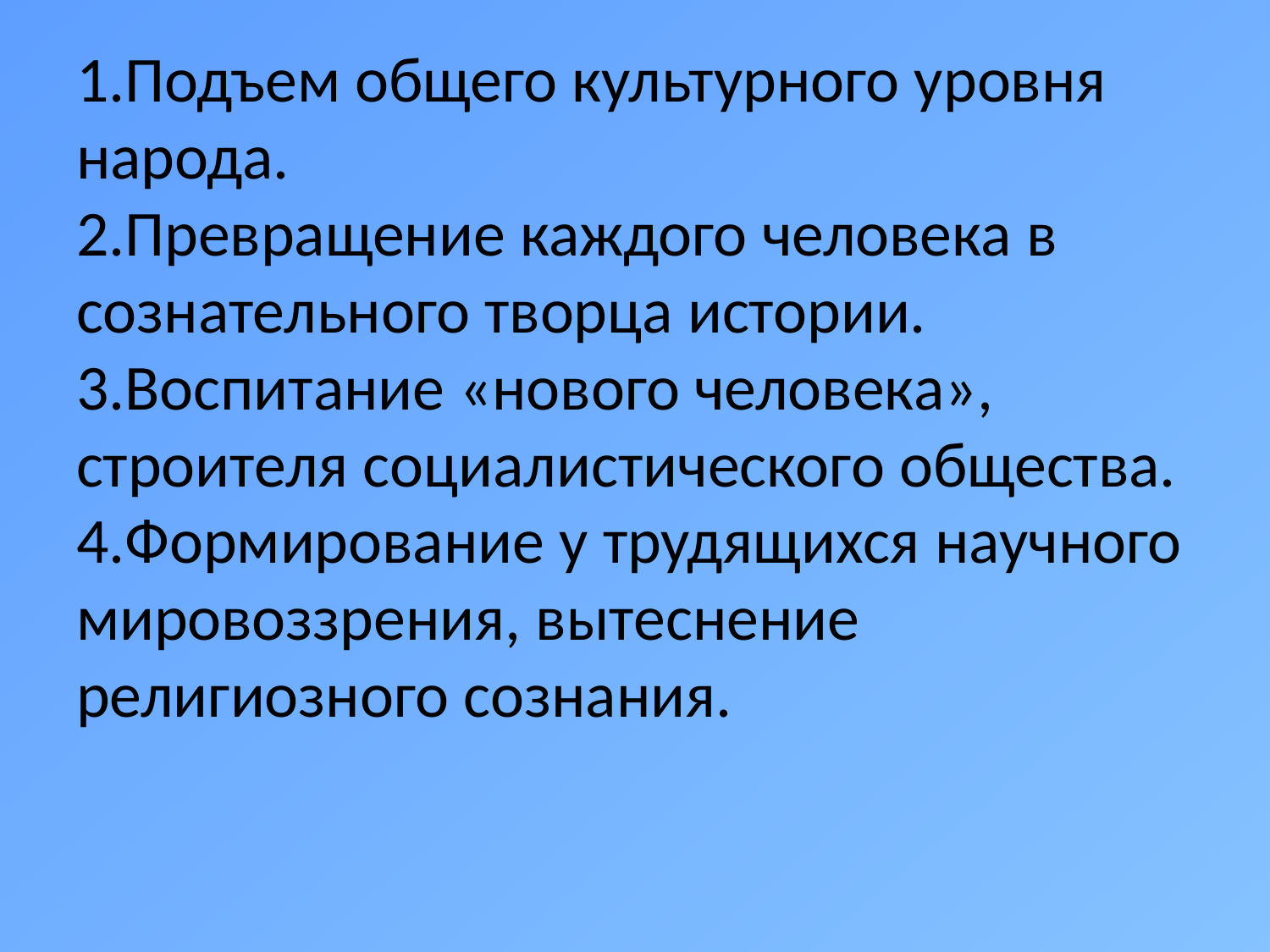

# 1.Подъем общего культурного уровня народа. 2.Превращение каждого человека в сознательного творца истории. 3.Воспитание «нового человека», строителя социалистического общества. 4.Формирование у трудящихся научного мировоззрения, вытеснение религиозного сознания.